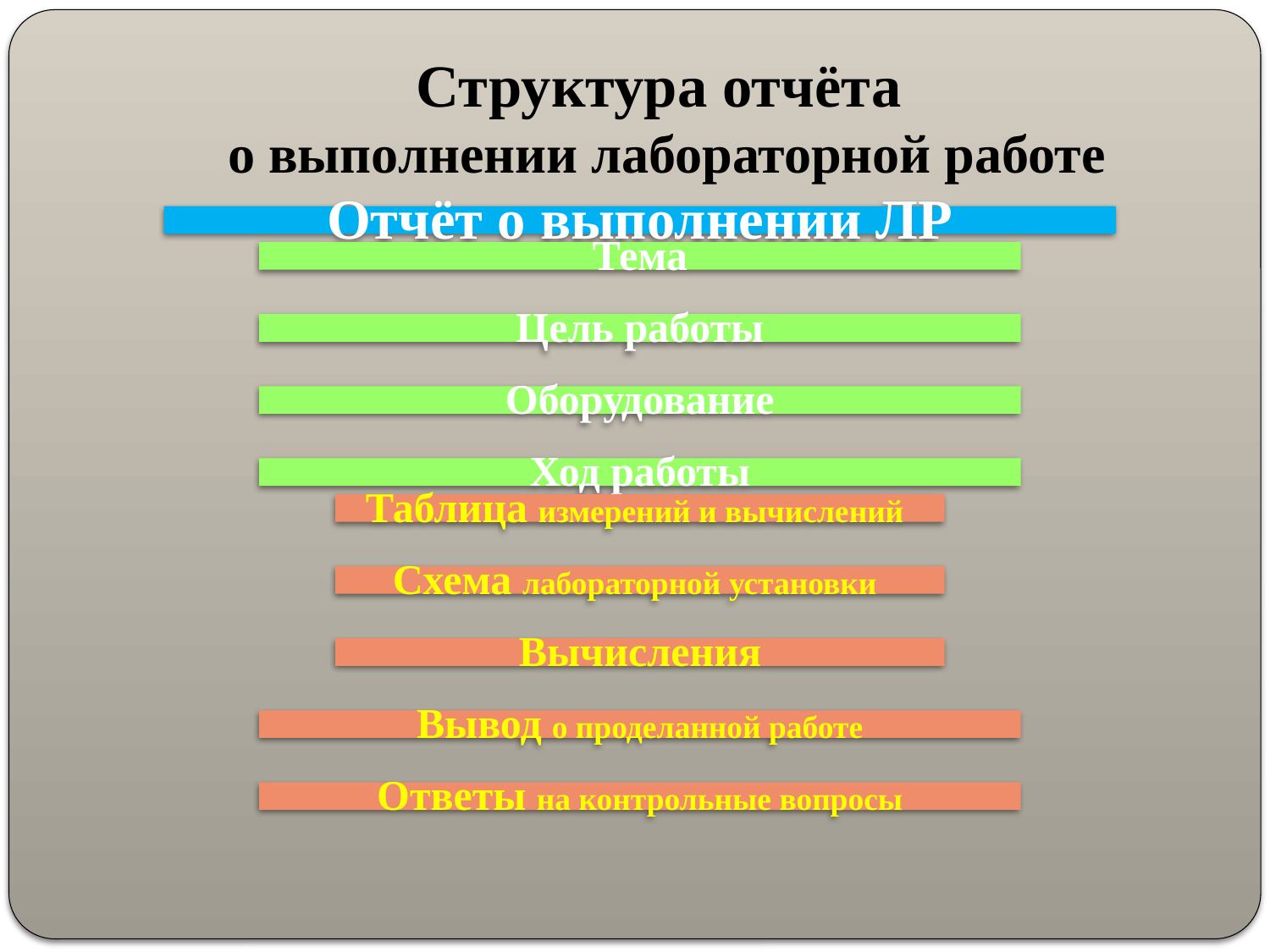

# Структура отчёта о выполнении лабораторной работе
Тема
Оборудование
Ход работы
Вывод о проделанной работе
Ответы на контрольные вопросы
Цель работы
Таблица измерений и вычислений
Схема лабораторной установки
Вычисления
Отчёт о выполнении ЛР